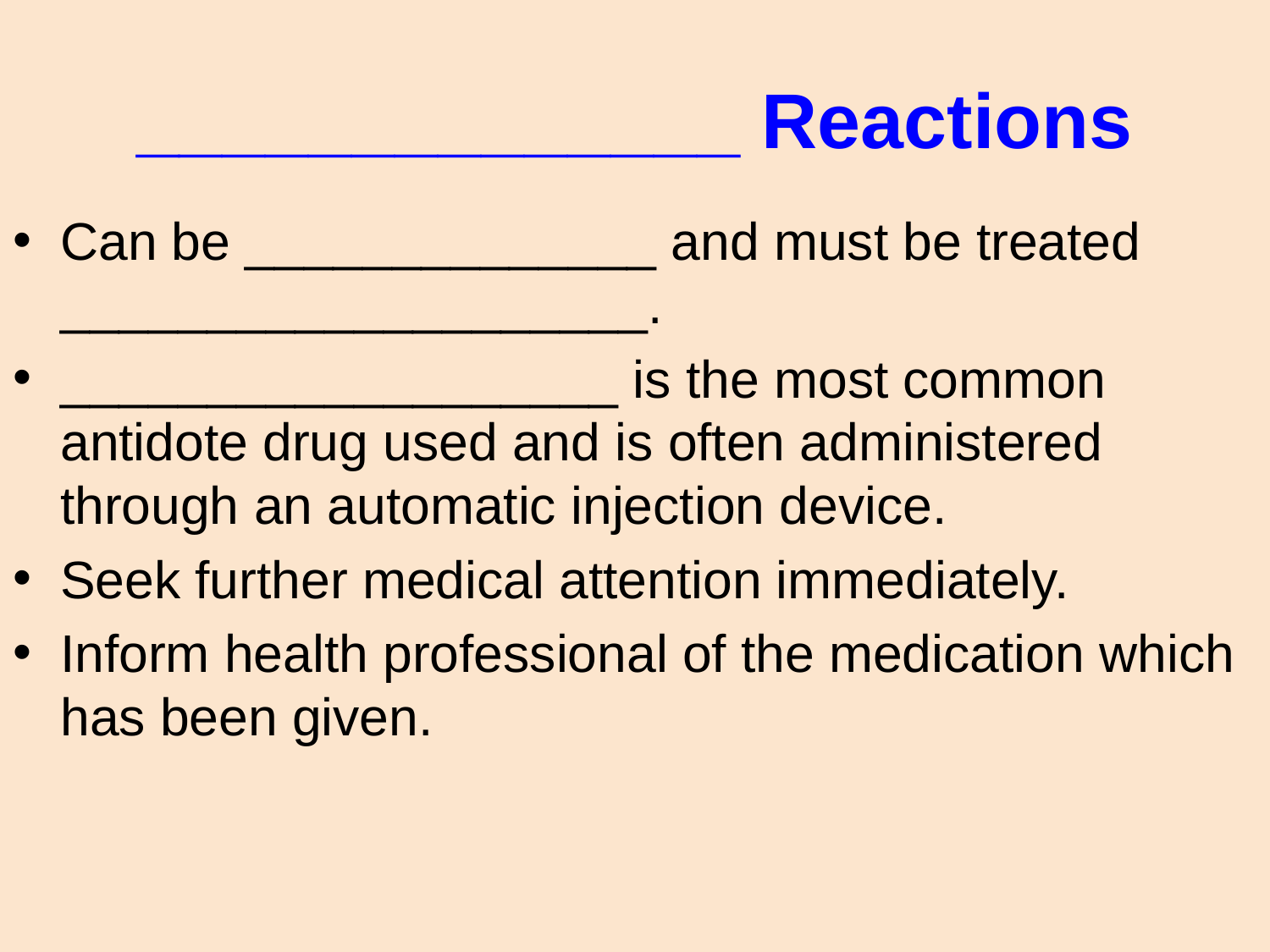

# ______________ Reactions
Can be ______________ and must be treated ____________________.
___________________ is the most common antidote drug used and is often administered through an automatic injection device.
Seek further medical attention immediately.
Inform health professional of the medication which has been given.